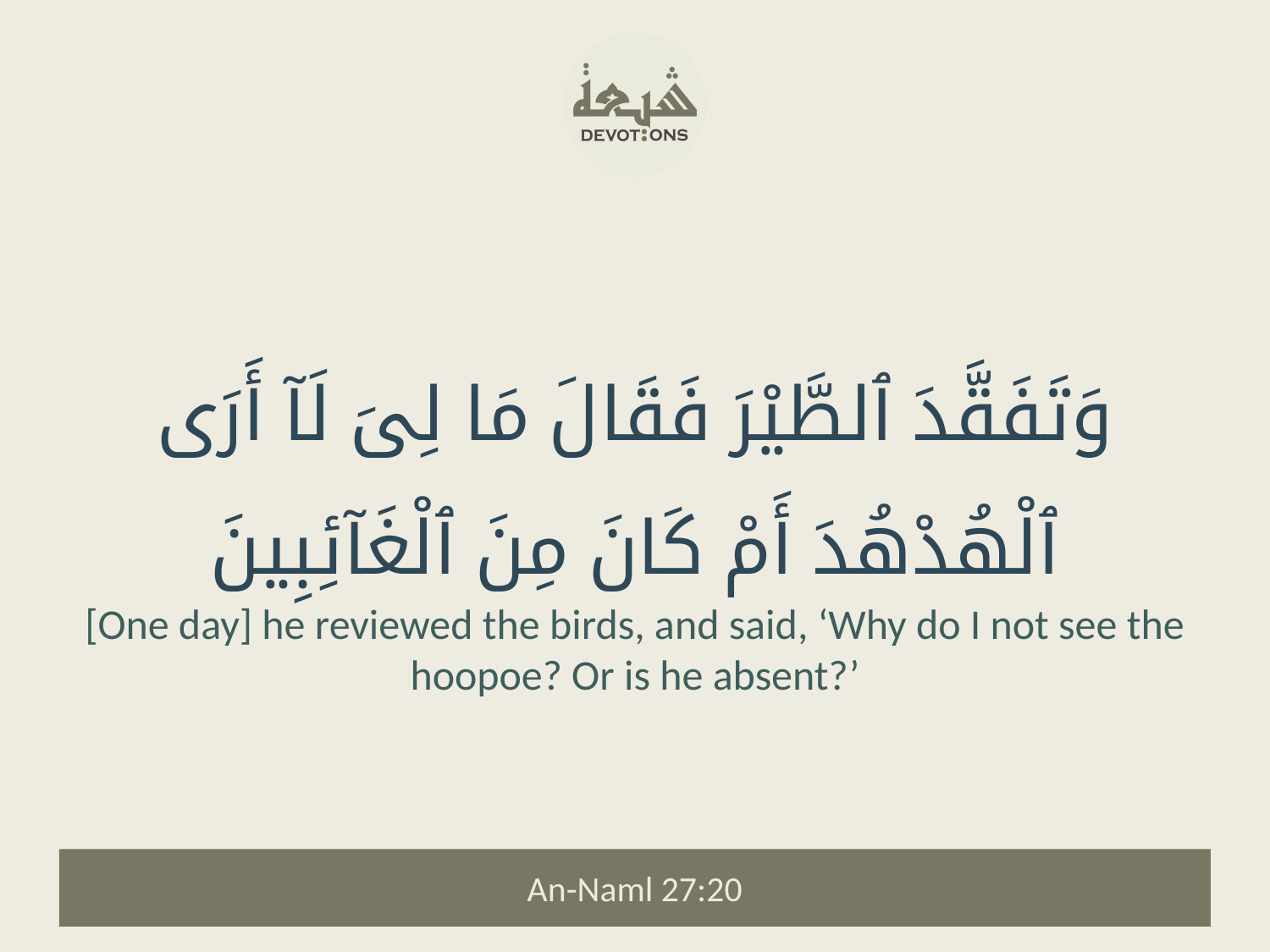

وَتَفَقَّدَ ٱلطَّيْرَ فَقَالَ مَا لِىَ لَآ أَرَى ٱلْهُدْهُدَ أَمْ كَانَ مِنَ ٱلْغَآئِبِينَ
[One day] he reviewed the birds, and said, ‘Why do I not see the hoopoe? Or is he absent?’
An-Naml 27:20